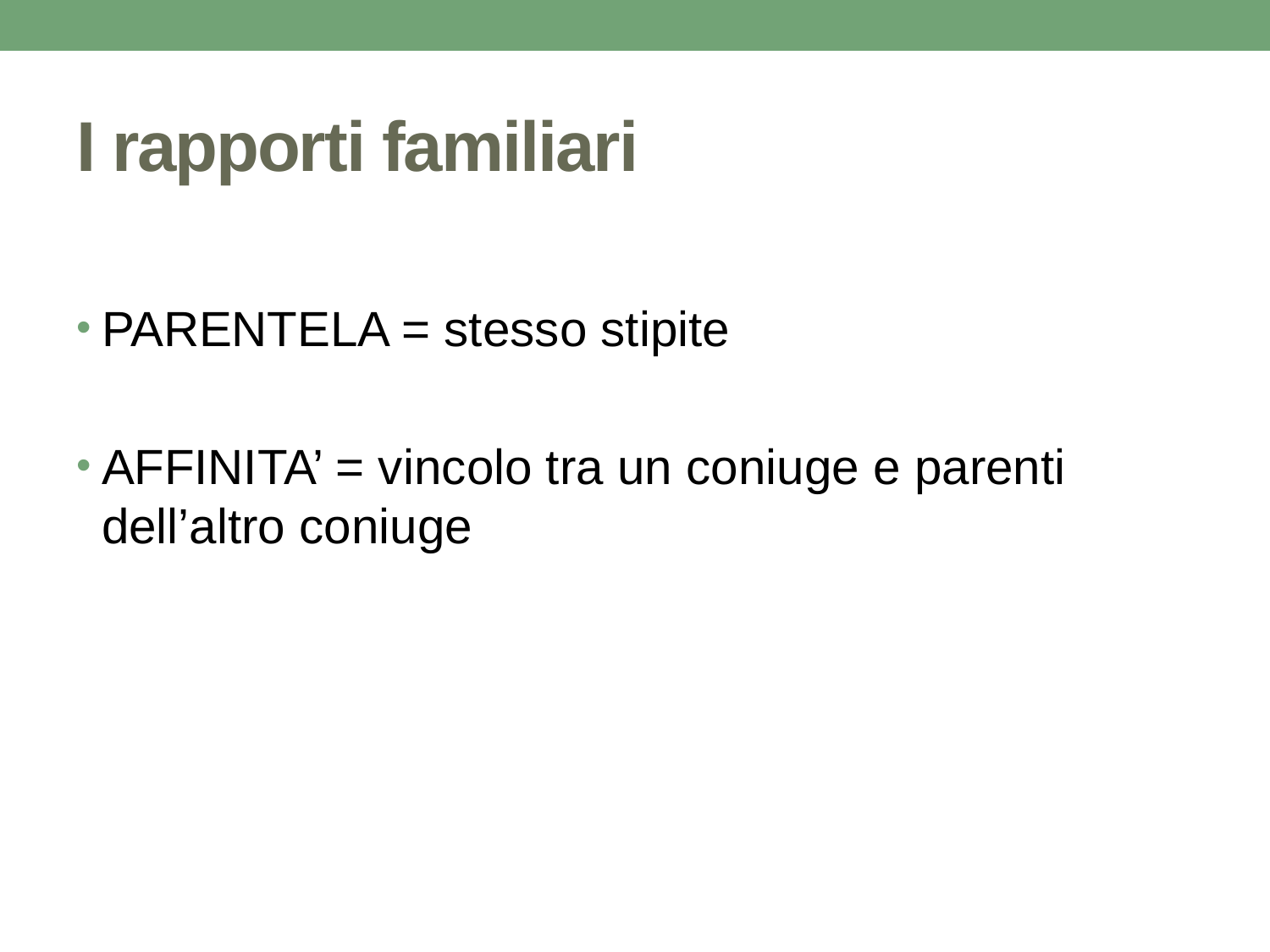

# I rapporti familiari

PARENTELA = stesso stipite

AFFINITA’ = vincolo tra un coniuge e parenti dell’altro coniuge